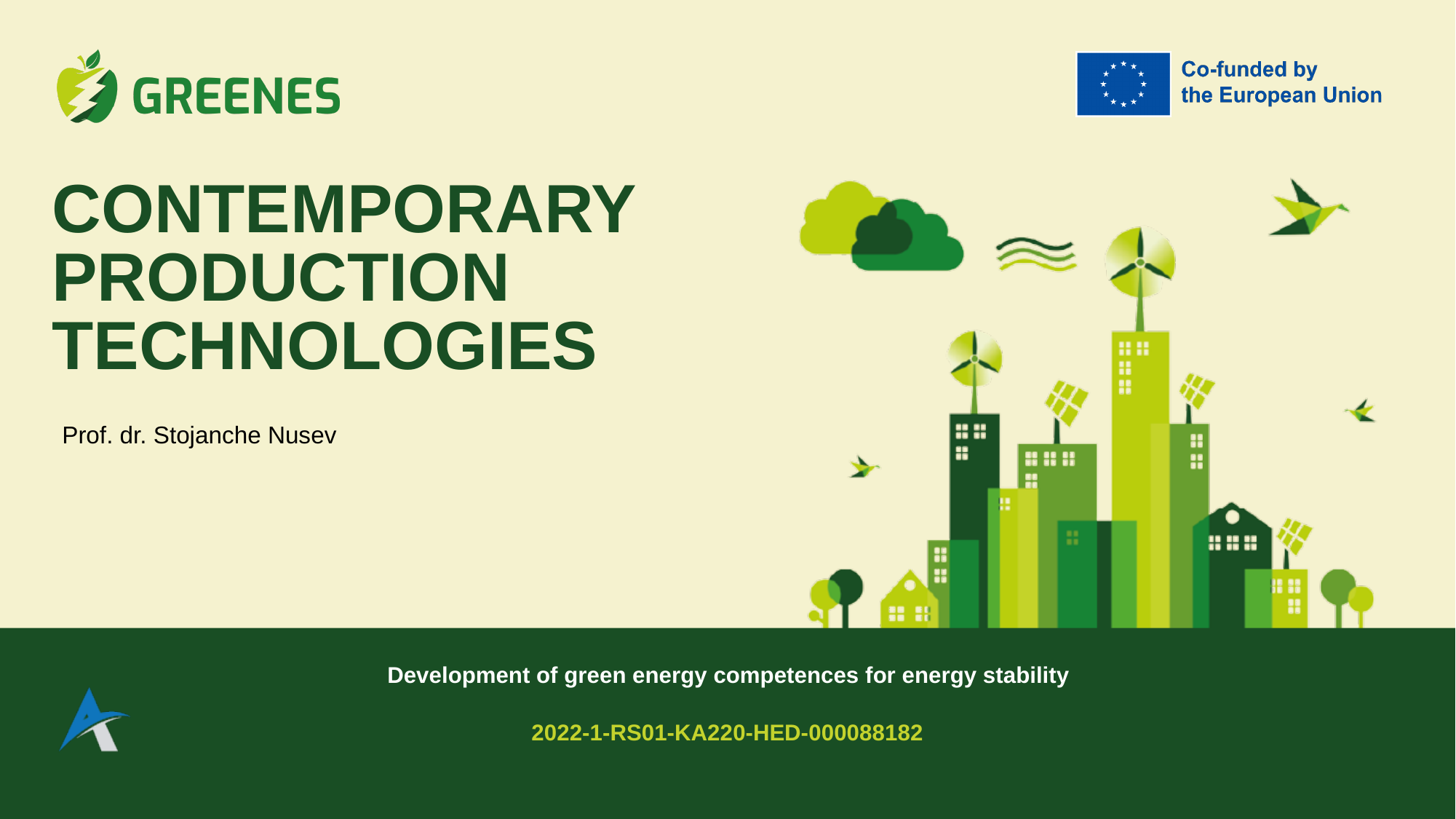

# CONTEMPORARY PRODUCTION TECHNOLOGIES
Prof. dr. Stojanche Nusev